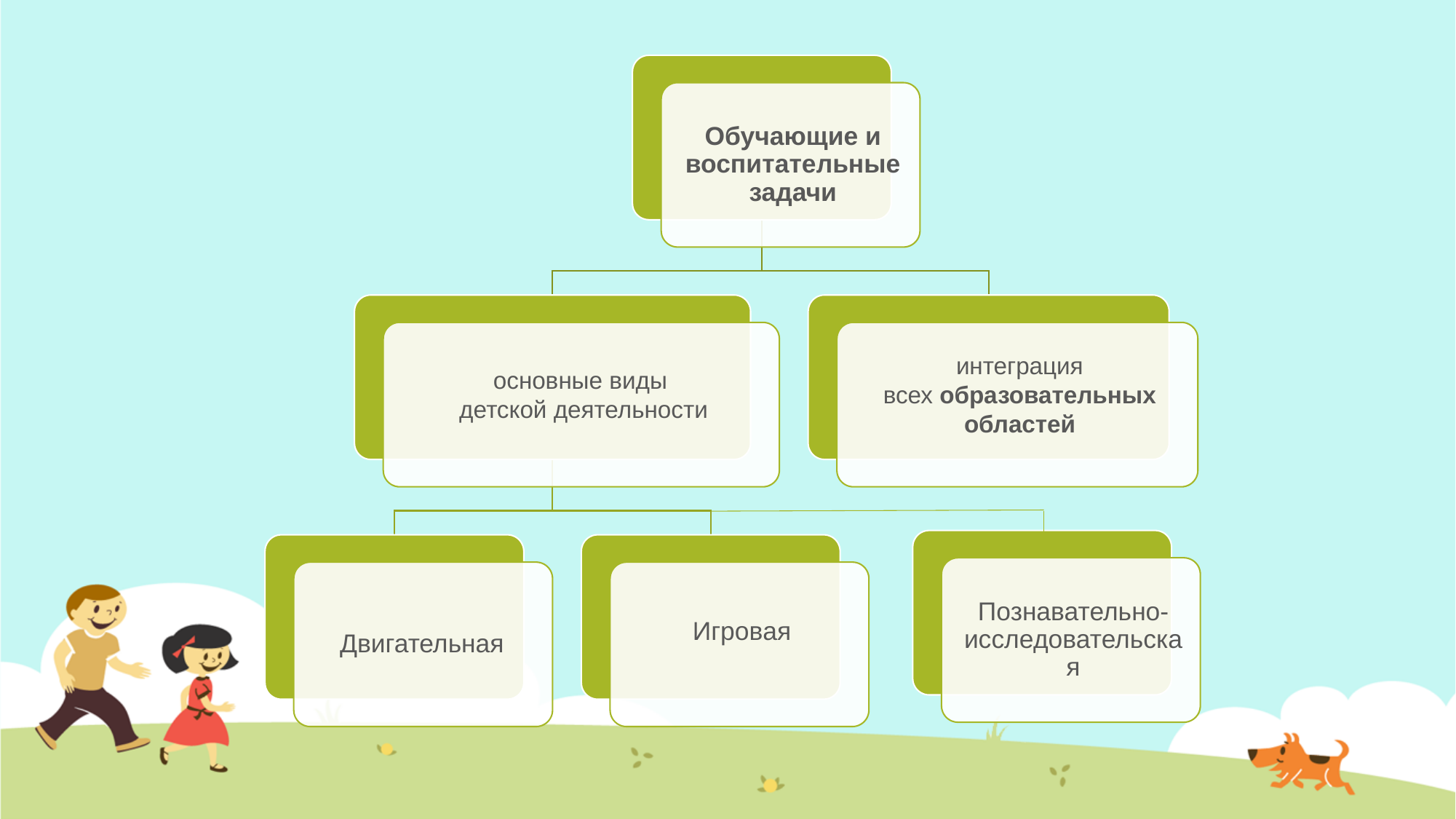

Обучающие и воспитательные задачи
основные виды
детской деятельности

Двигательная
Игровая

интеграция всех образовательных областей

Познавательно-исследовательская